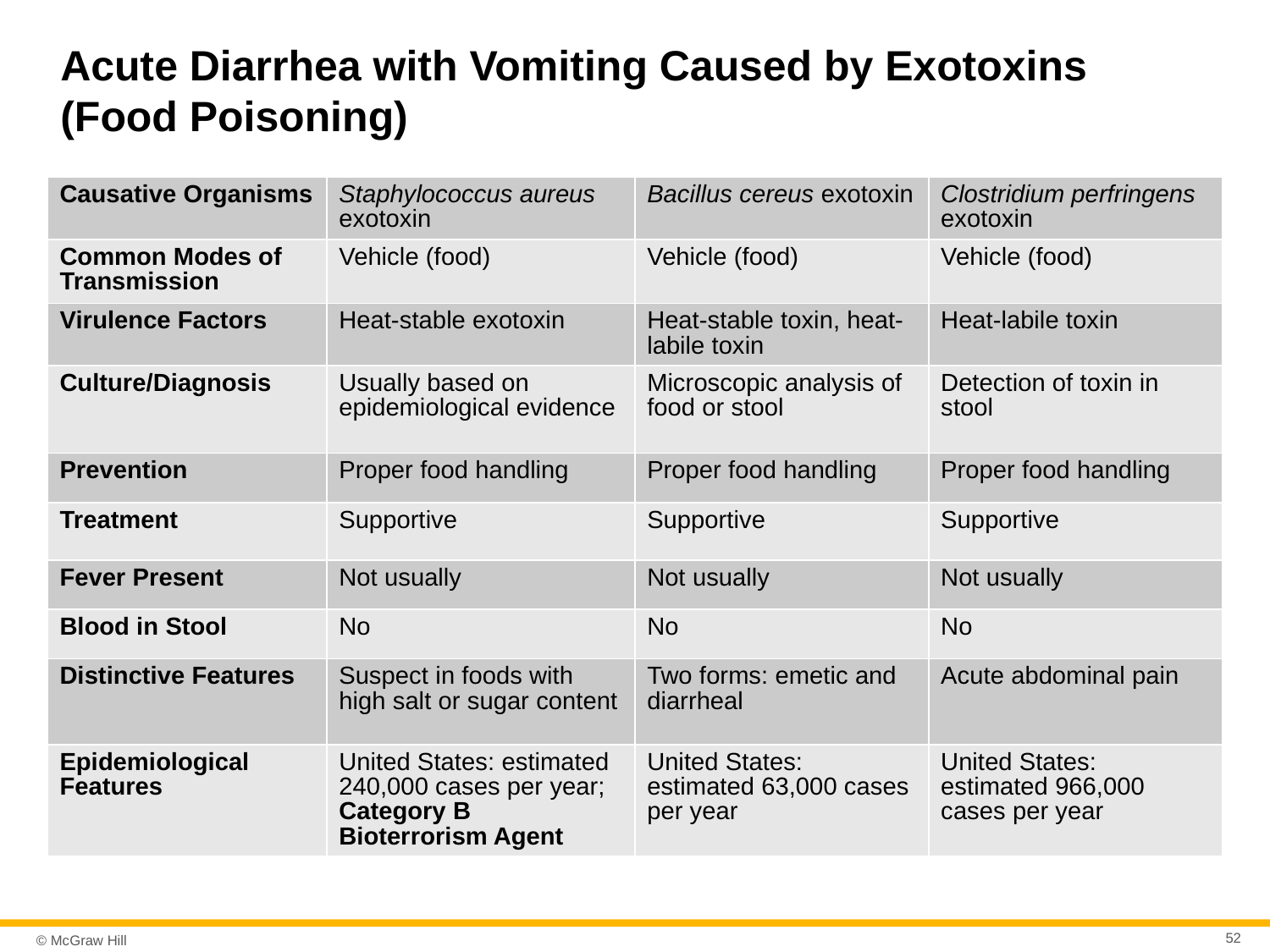

# Acute Diarrhea with Vomiting Caused by Exotoxins (Food Poisoning)
| Causative Organisms | Staphylococcus aureus exotoxin | Bacillus cereus exotoxin | Clostridium perfringens exotoxin |
| --- | --- | --- | --- |
| Common Modes of Transmission | Vehicle (food) | Vehicle (food) | Vehicle (food) |
| Virulence Factors | Heat-stable exotoxin | Heat-stable toxin, heat-labile toxin | Heat-labile toxin |
| Culture/Diagnosis | Usually based on epidemiological evidence | Microscopic analysis of food or stool | Detection of toxin in stool |
| Prevention | Proper food handling | Proper food handling | Proper food handling |
| Treatment | Supportive | Supportive | Supportive |
| Fever Present | Not usually | Not usually | Not usually |
| Blood in Stool | No | No | No |
| Distinctive Features | Suspect in foods with high salt or sugar content | Two forms: emetic and diarrheal | Acute abdominal pain |
| Epidemiological Features | United States: estimated 240,000 cases per year; Category B Bioterrorism Agent | United States: estimated 63,000 cases per year | United States: estimated 966,000 cases per year |